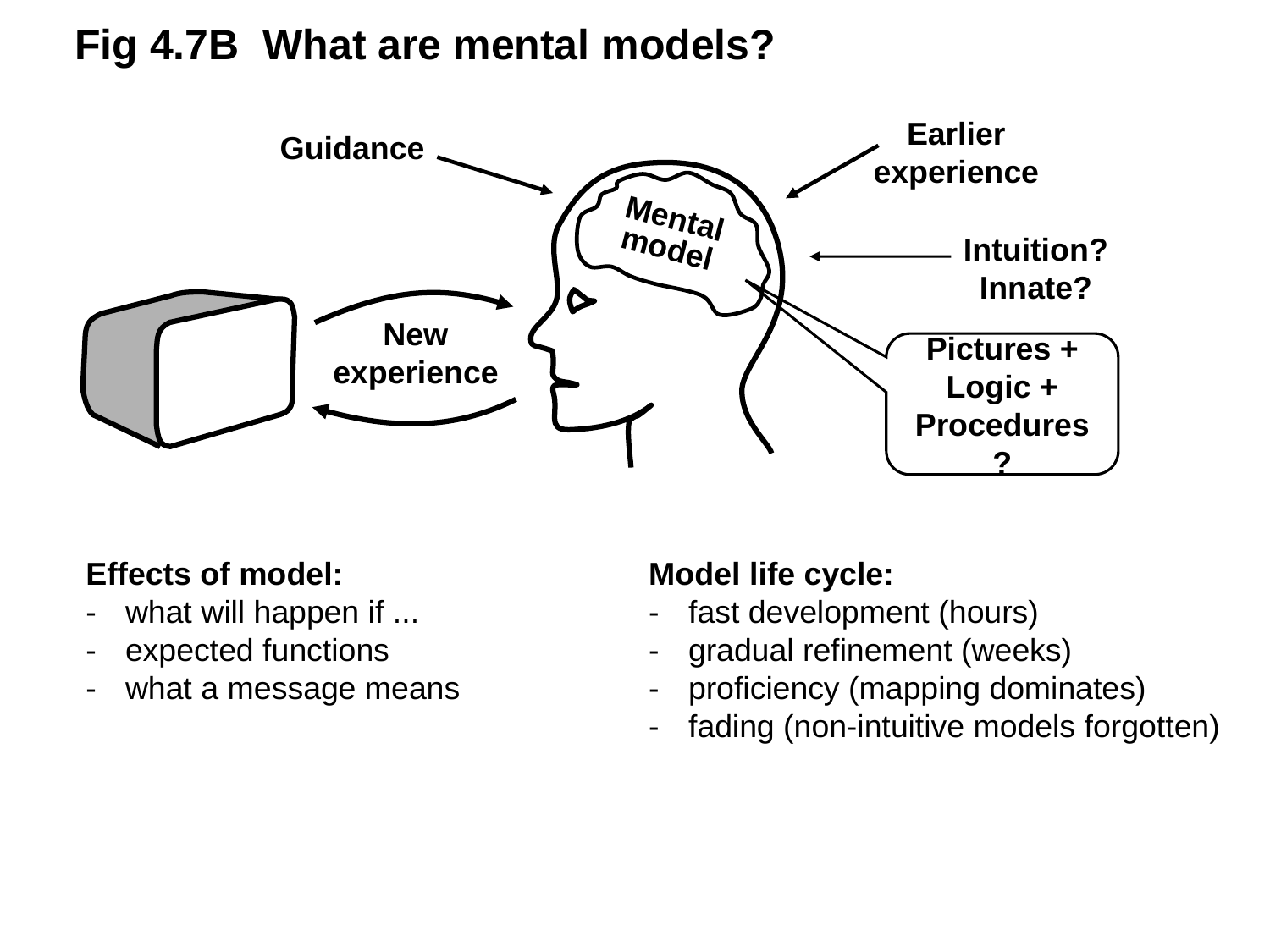

Fig 4.7B  What are mental models?
Earlier
experience
Guidance

Mental
model

Intuition?
Innate?

New
experience
Pictures +
Logic +
Procedures?

Effects of model:
-	what will happen if ...
-	expected functions
-	what a message means
Model life cycle:
-	fast development (hours)
-	gradual refinement (weeks)
-	proficiency (mapping dominates)
-	fading (non-intuitive models forgotten)